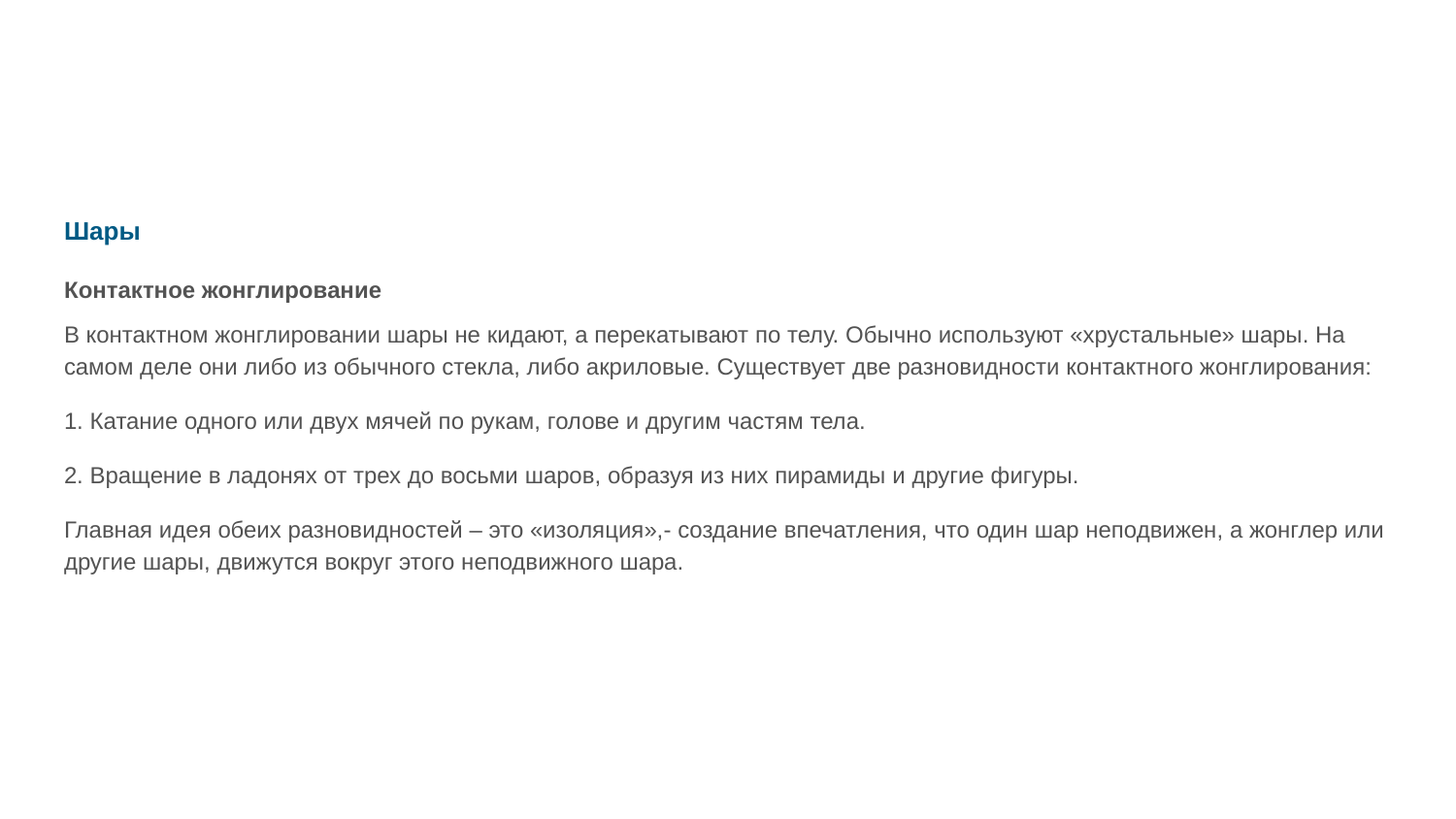

#
Шары
Контактное жонглирование
В контактном жонглировании шары не кидают, а перекатывают по телу. Обычно используют «хрустальные» шары. На самом деле они либо из обычного стекла, либо акриловые. Существует две разновидности контактного жонглирования:
1. Катание одного или двух мячей по рукам, голове и другим частям тела.
2. Вращение в ладонях от трех до восьми шаров, образуя из них пирамиды и другие фигуры.
Главная идея обеих разновидностей – это «изоляция»,- создание впечатления, что один шар неподвижен, а жонглер или другие шары, движутся вокруг этого неподвижного шара.